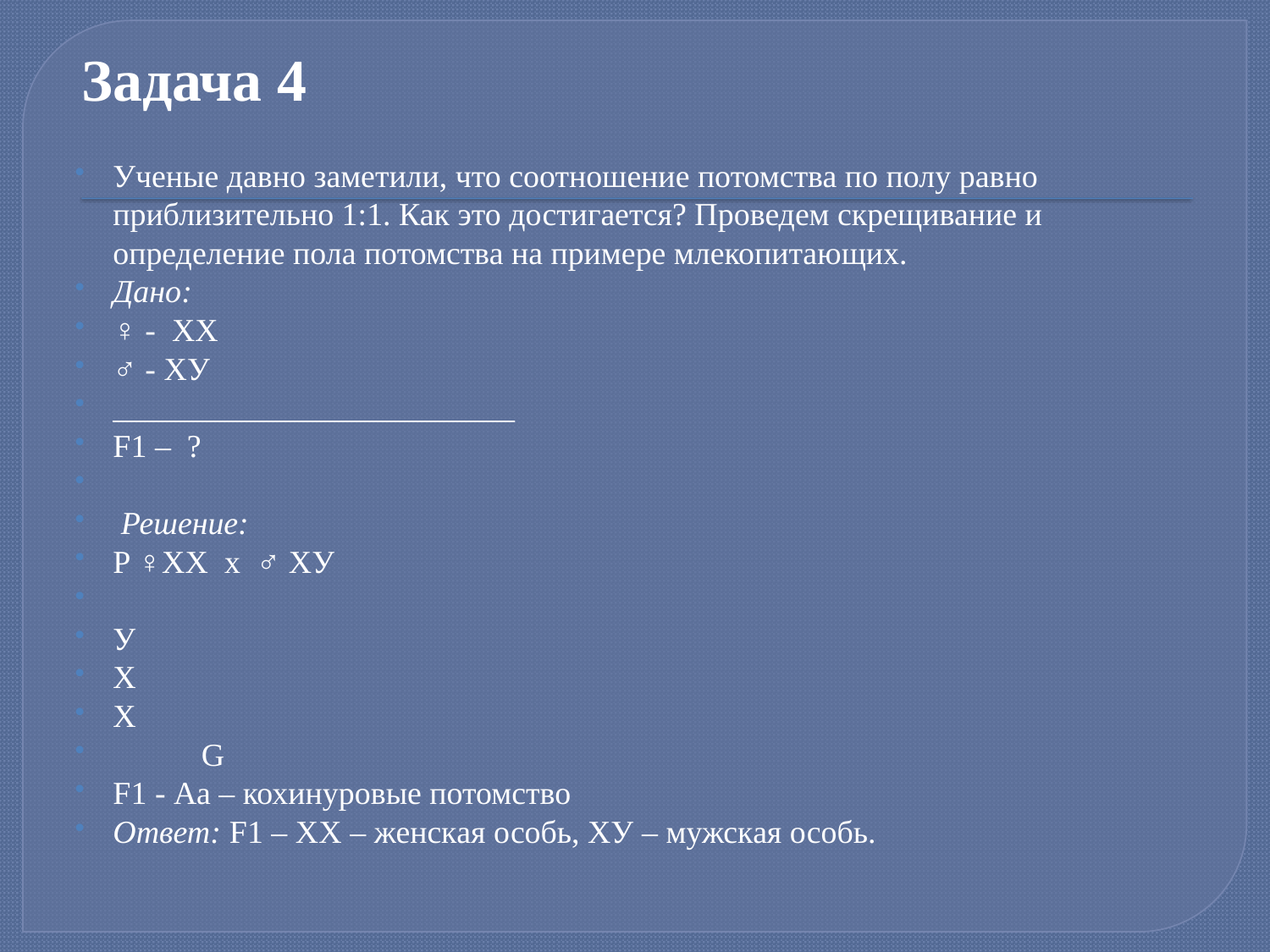

# Задача 4
Ученые давно заметили, что соотношение потомства по полу равно приблизительно 1:1. Как это достигается? Проведем скрещивание и определение пола потомства на примере млекопитающих.
Дано:
♀ -  ХХ
♂ - ХУ
_________________________
F1 –  ?

 Решение:
P ♀ХХ  х  ♂ ХУ

У
Х
Х
 	  G
F1 - Аа – кохинуровые потомство
Ответ: F1 – ХХ – женская особь, ХУ – мужская особь.